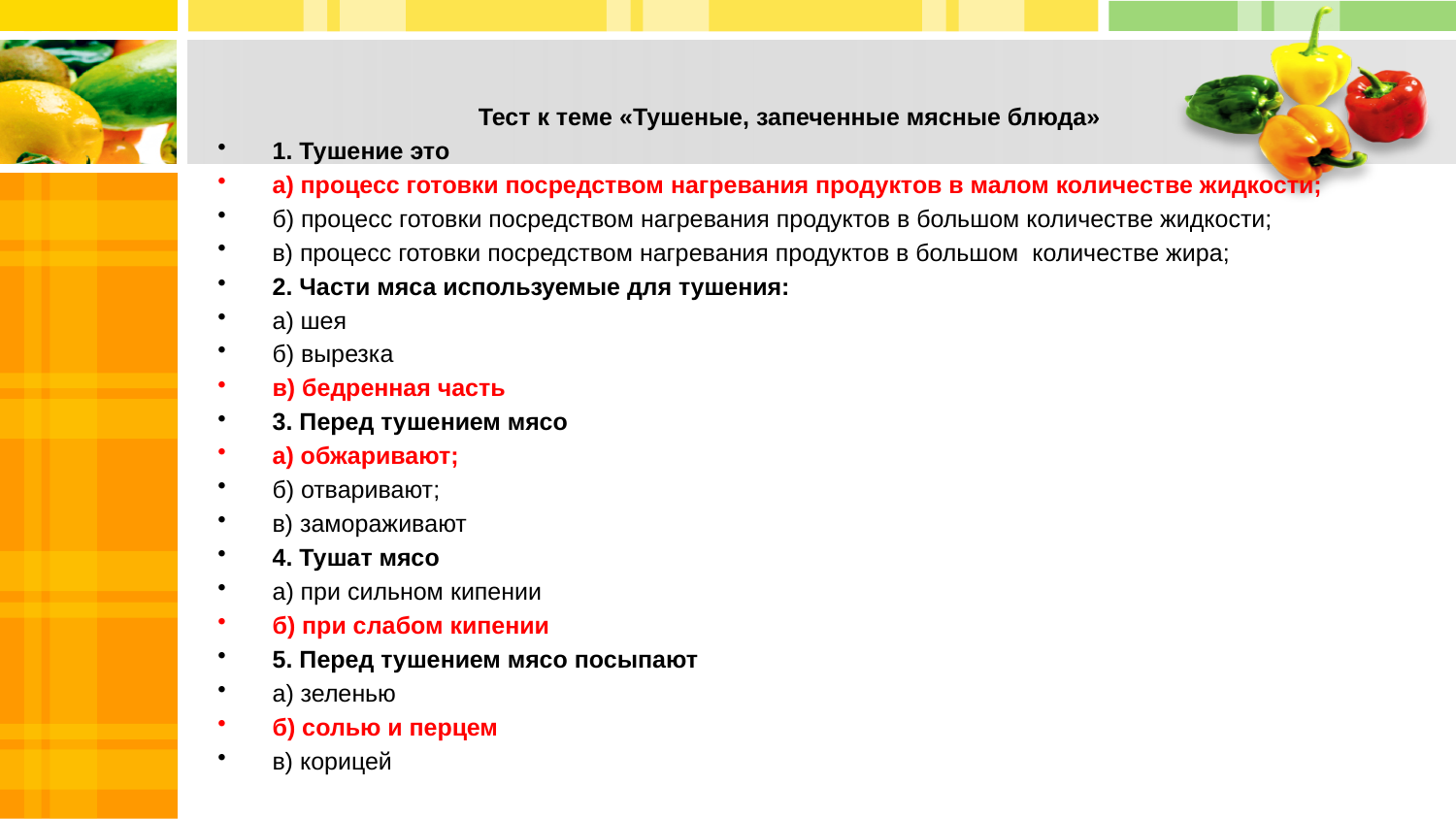

Тест к теме «Тушеные, запеченные мясные блюда»
1. Тушение это
а) процесс готовки посредством нагревания продуктов в малом количестве жидкости;
б) процесс готовки посредством нагревания продуктов в большом количестве жидкости;
в) процесс готовки посредством нагревания продуктов в большом  количестве жира;
2. Части мяса используемые для тушения:
а) шея
б) вырезка
в) бедренная часть
3. Перед тушением мясо
а) обжаривают;
б) отваривают;
в) замораживают
4. Тушат мясо
а) при сильном кипении
б) при слабом кипении
5. Перед тушением мясо посыпают
а) зеленью
б) солью и перцем
в) корицей